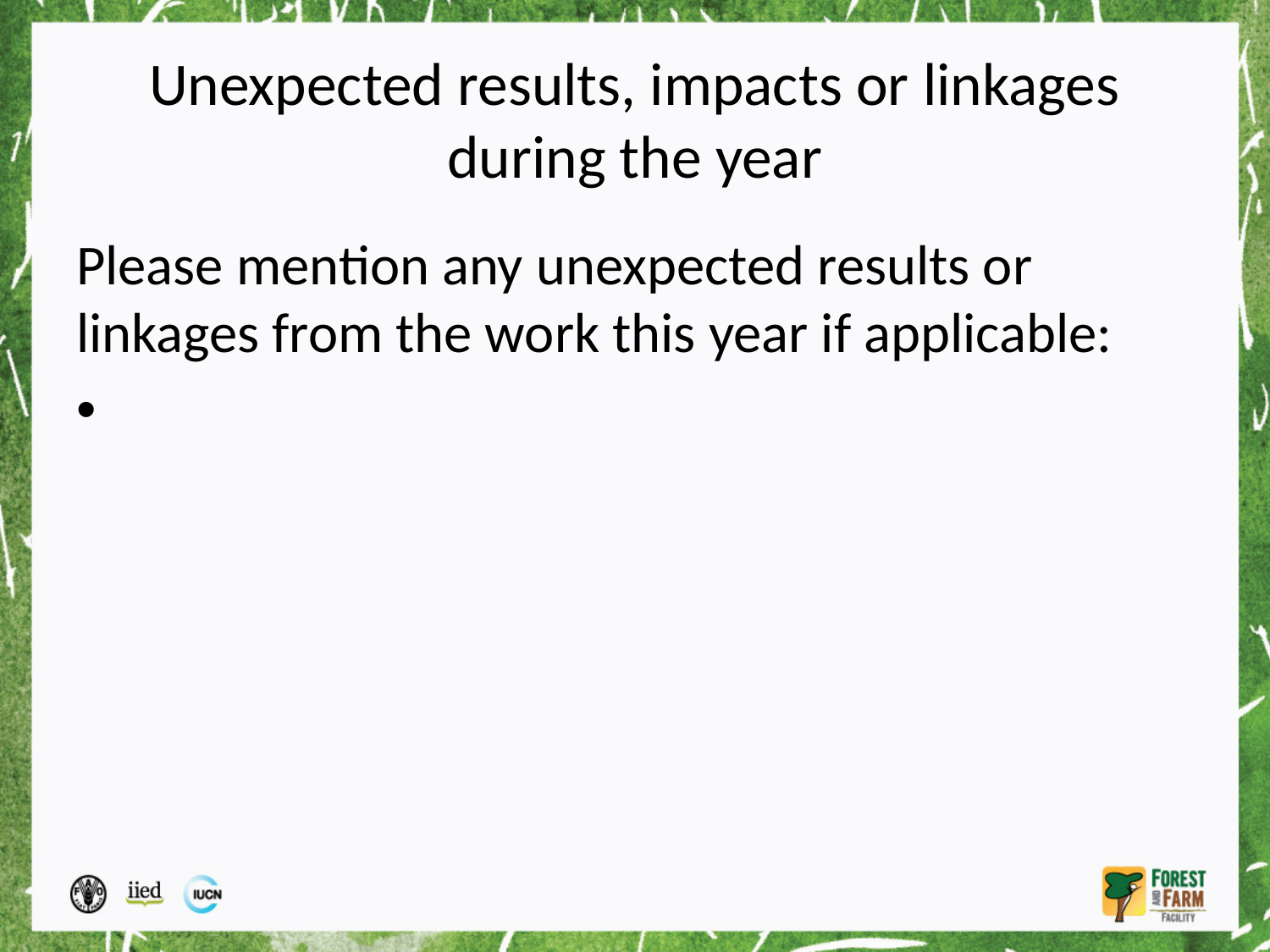

# Unexpected results, impacts or linkages during the year
Please mention any unexpected results or linkages from the work this year if applicable: